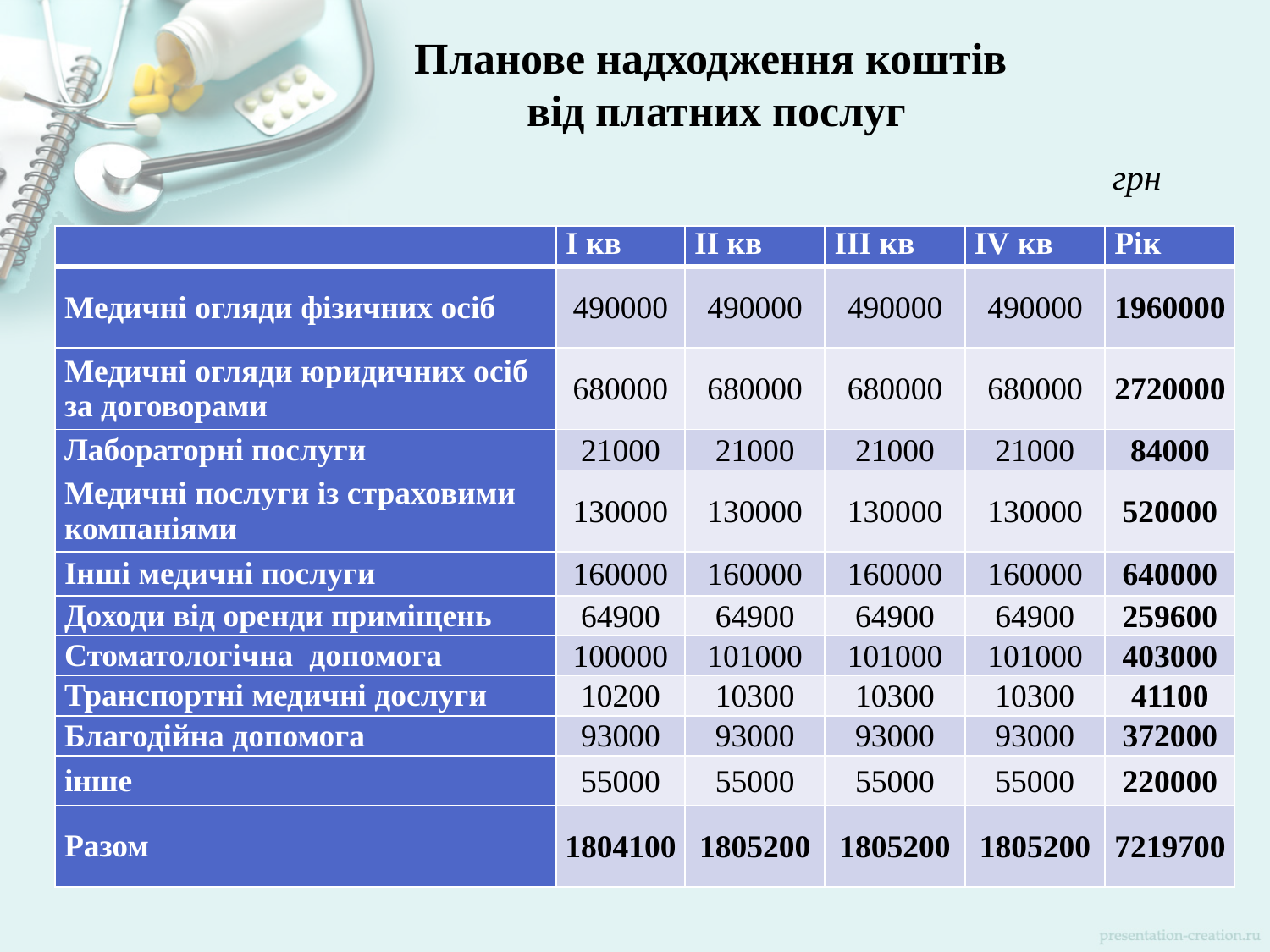

Планове надходження коштів
від платних послуг
грн
|  | І кв | ІІ кв | ІІІ кв | ІV кв | Рік |
| --- | --- | --- | --- | --- | --- |
| Медичні огляди фізичних осіб | 490000 | 490000 | 490000 | 490000 | 1960000 |
| Медичні огляди юридичних осіб за договорами | 680000 | 680000 | 680000 | 680000 | 2720000 |
| Лабораторні послуги | 21000 | 21000 | 21000 | 21000 | 84000 |
| Медичні послуги із страховими компаніями | 130000 | 130000 | 130000 | 130000 | 520000 |
| Інші медичні послуги | 160000 | 160000 | 160000 | 160000 | 640000 |
| Доходи від оренди приміщень | 64900 | 64900 | 64900 | 64900 | 259600 |
| Стоматологічна допомога | 100000 | 101000 | 101000 | 101000 | 403000 |
| Транспортні медичні дослуги | 10200 | 10300 | 10300 | 10300 | 41100 |
| Благодійна допомога | 93000 | 93000 | 93000 | 93000 | 372000 |
| інше | 55000 | 55000 | 55000 | 55000 | 220000 |
| Разом | 1804100 | 1805200 | 1805200 | 1805200 | 7219700 |